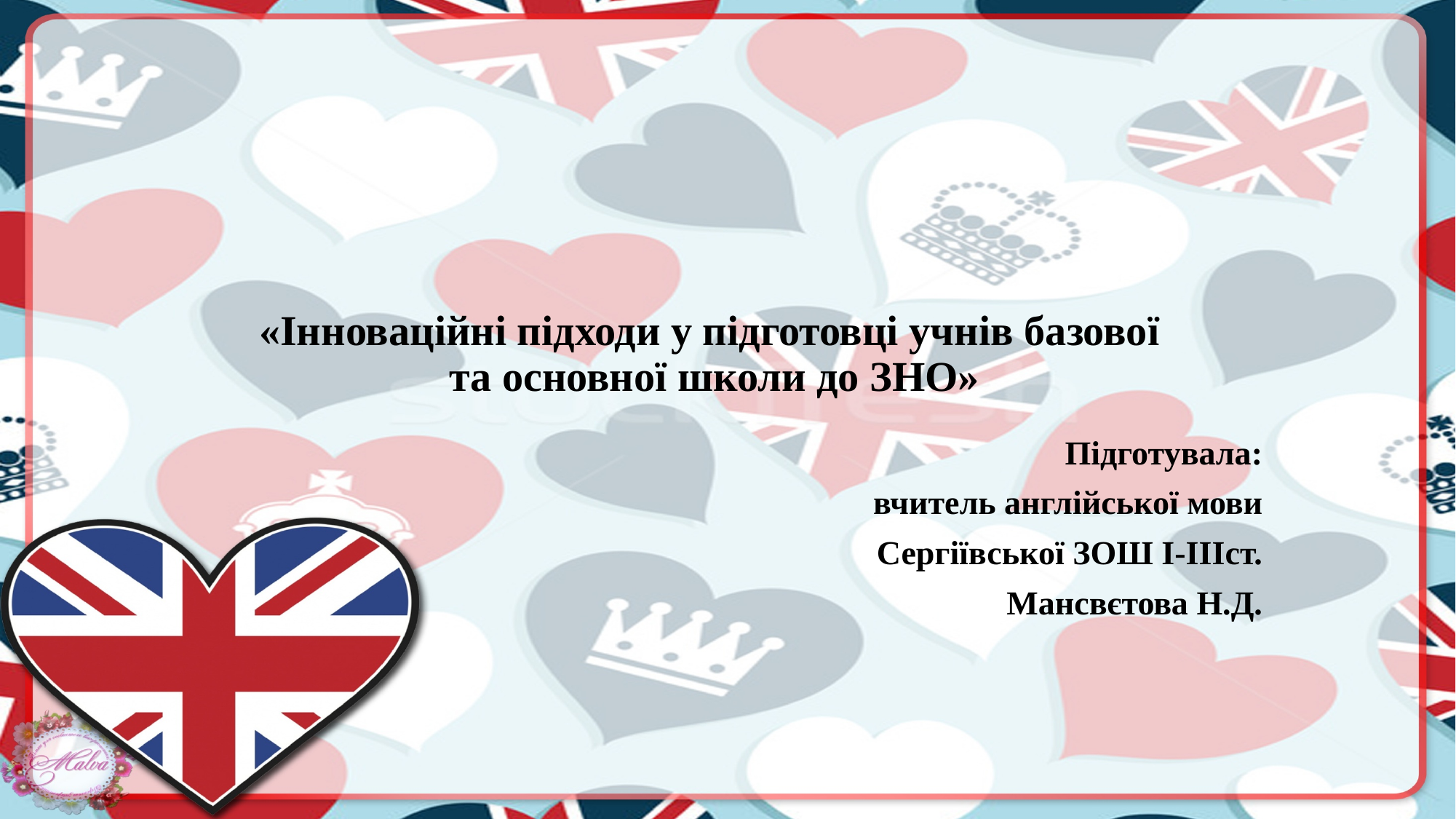

# «Інноваційні підходи у підготовці учнів базової та основної школи до ЗНО»
Підготувала:
 вчитель англійської мови
Сергіївської ЗОШ І-ІІІст.
Мансвєтова Н.Д.